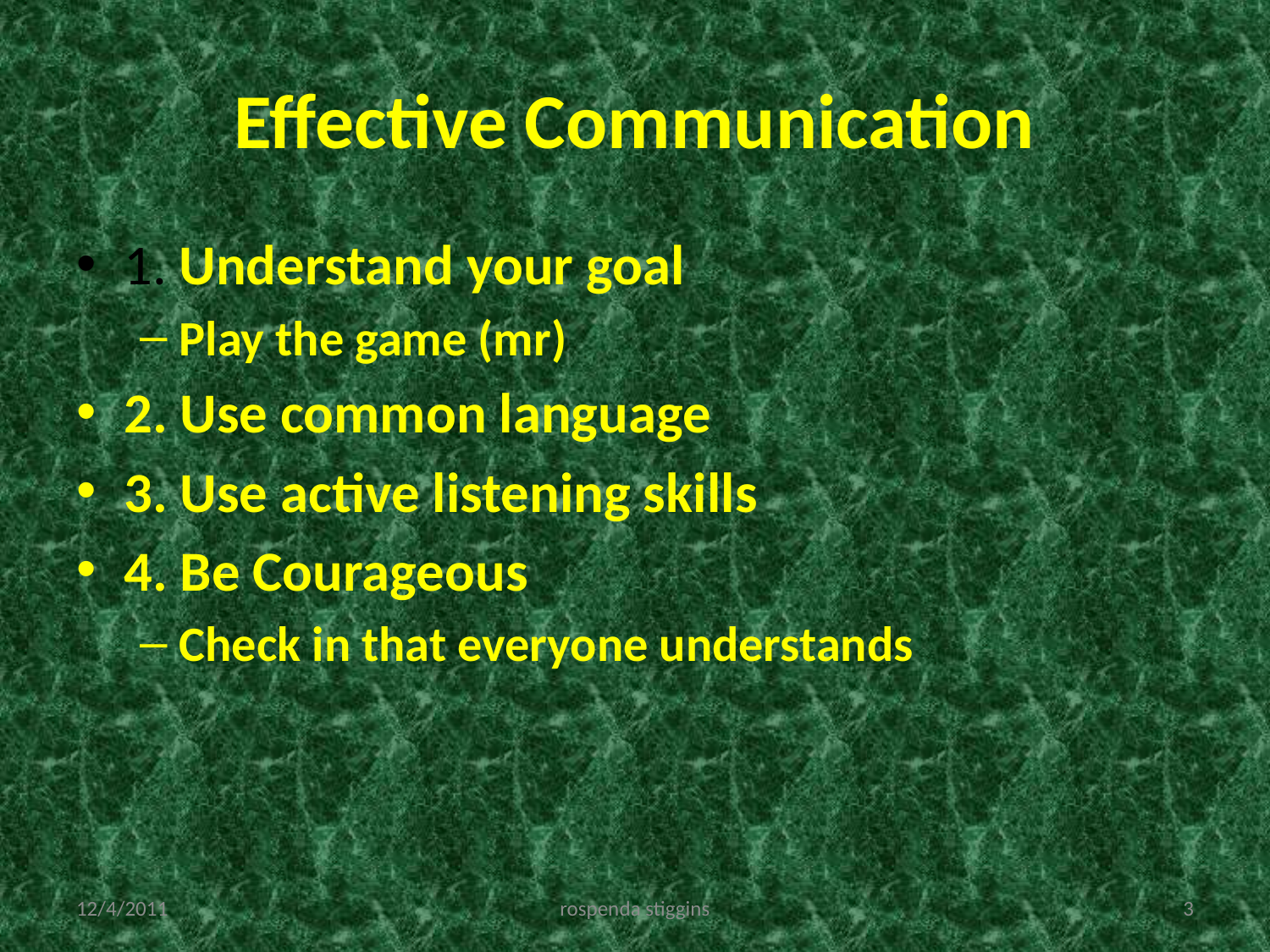

# Effective Communication
1. Understand your goal
Play the game (mr)
2. Use common language
3. Use active listening skills
4. Be Courageous
Check in that everyone understands
12/4/2011
rospenda stiggins
3